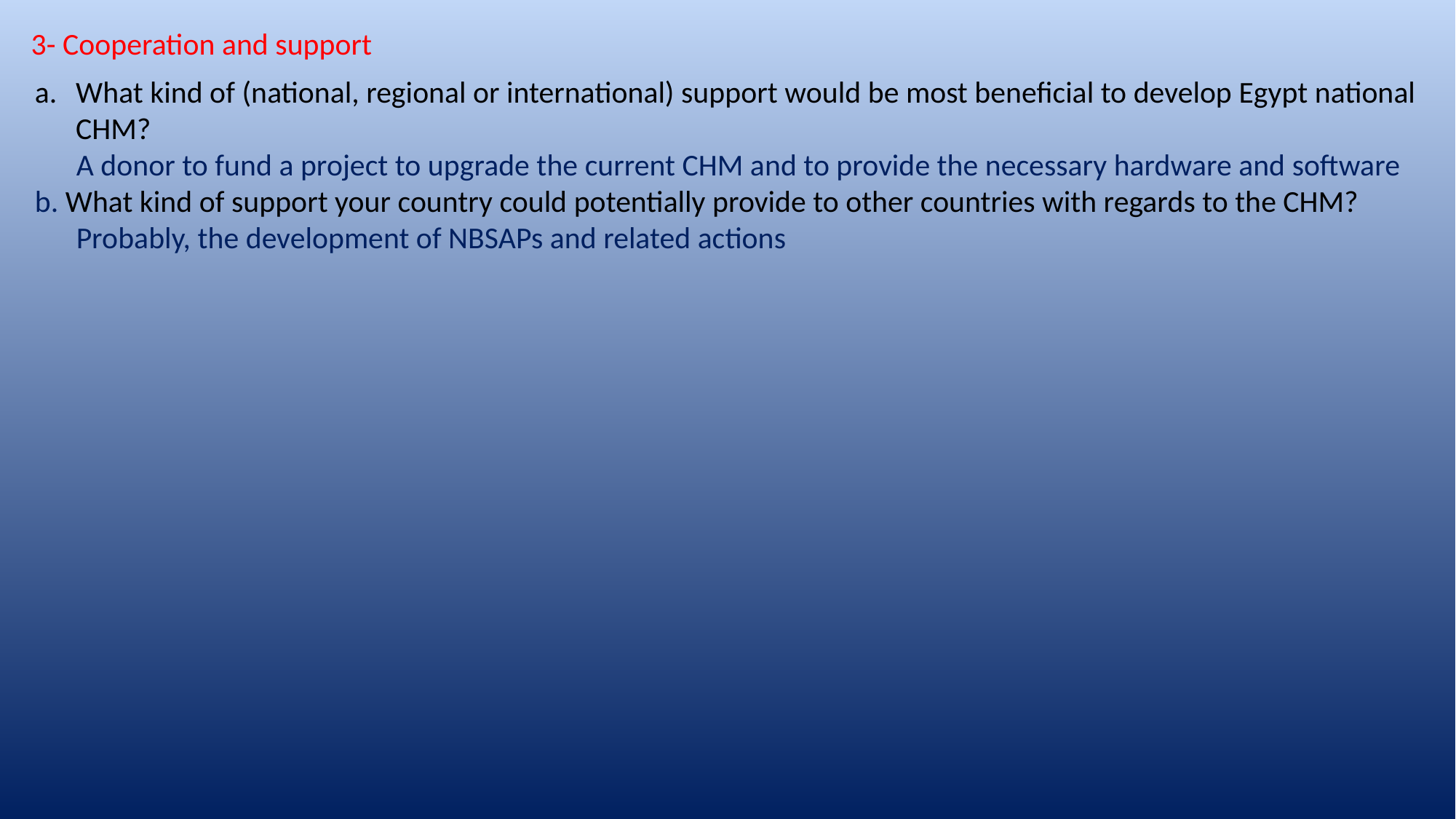

3- Cooperation and support
What kind of (national, regional or international) support would be most beneficial to develop Egypt national CHM?
      A donor to fund a project to upgrade the current CHM and to provide the necessary hardware and software
b. What kind of support your country could potentially provide to other countries with regards to the CHM?
      Probably, the development of NBSAPs and related actions